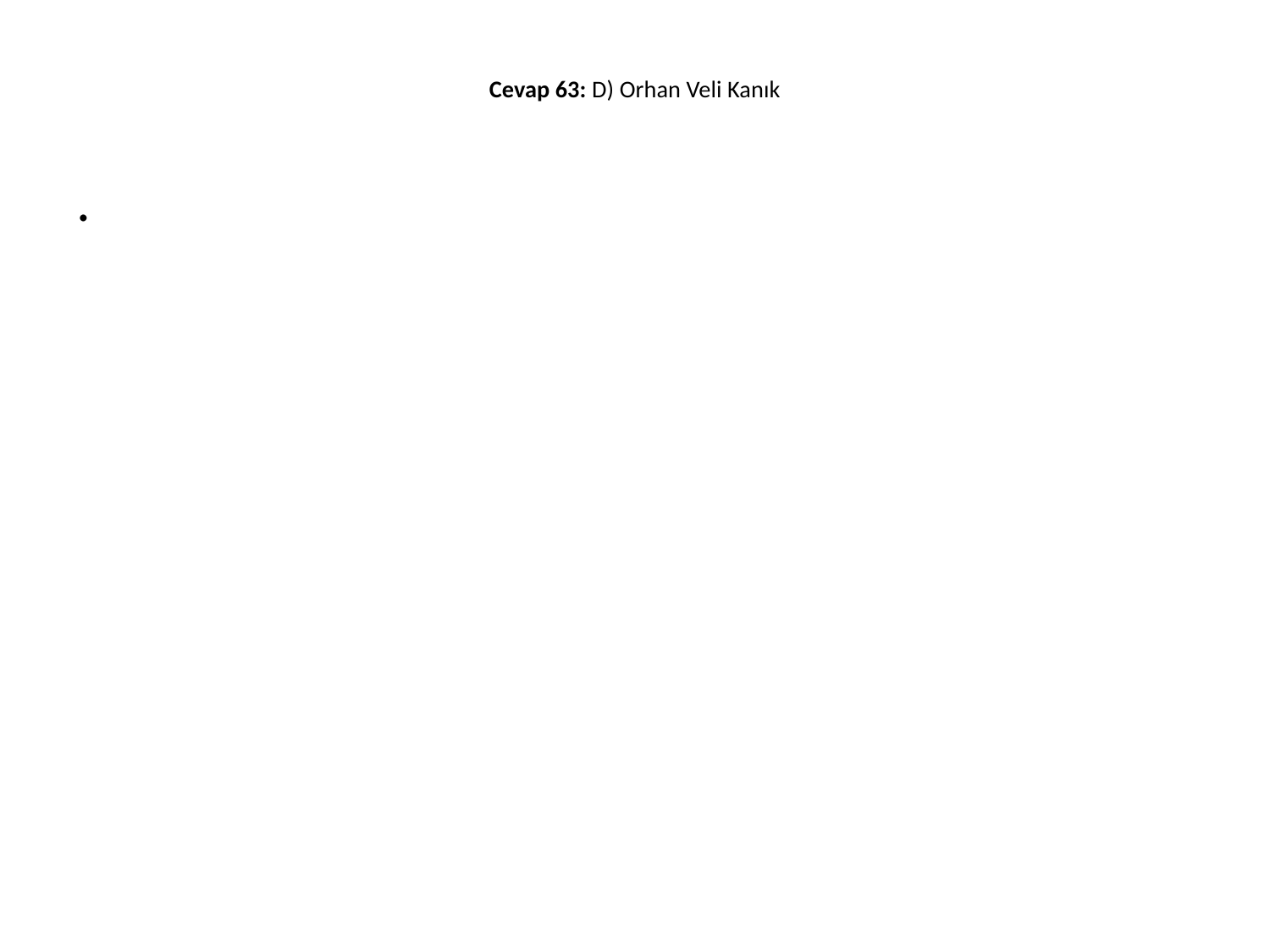

# Cevap 63: D) Orhan Veli Kanık
.